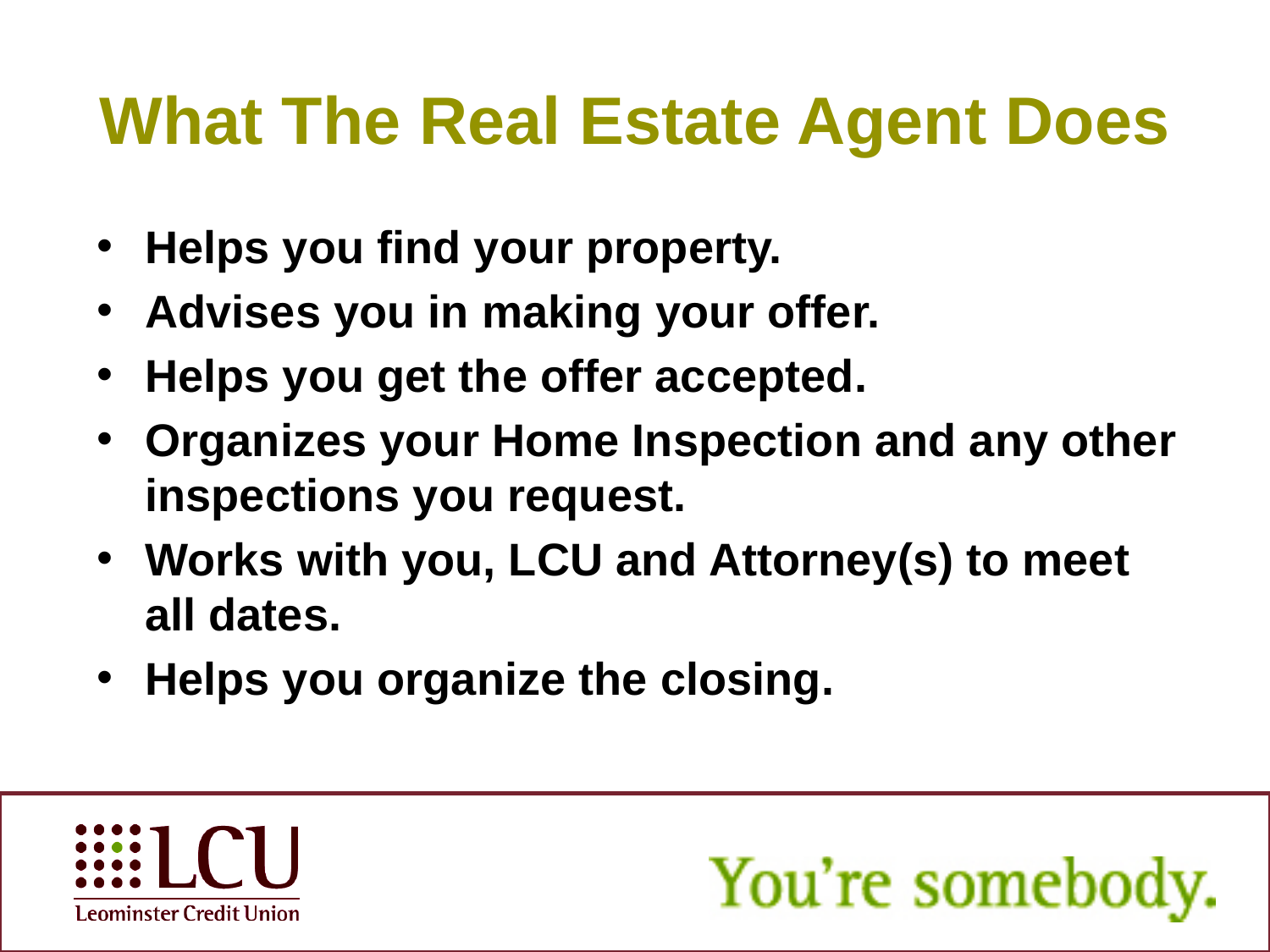

# What The Real Estate Agent Does
Helps you find your property.
Advises you in making your offer.
Helps you get the offer accepted.
Organizes your Home Inspection and any other inspections you request.
Works with you, LCU and Attorney(s) to meet all dates.
Helps you organize the closing.